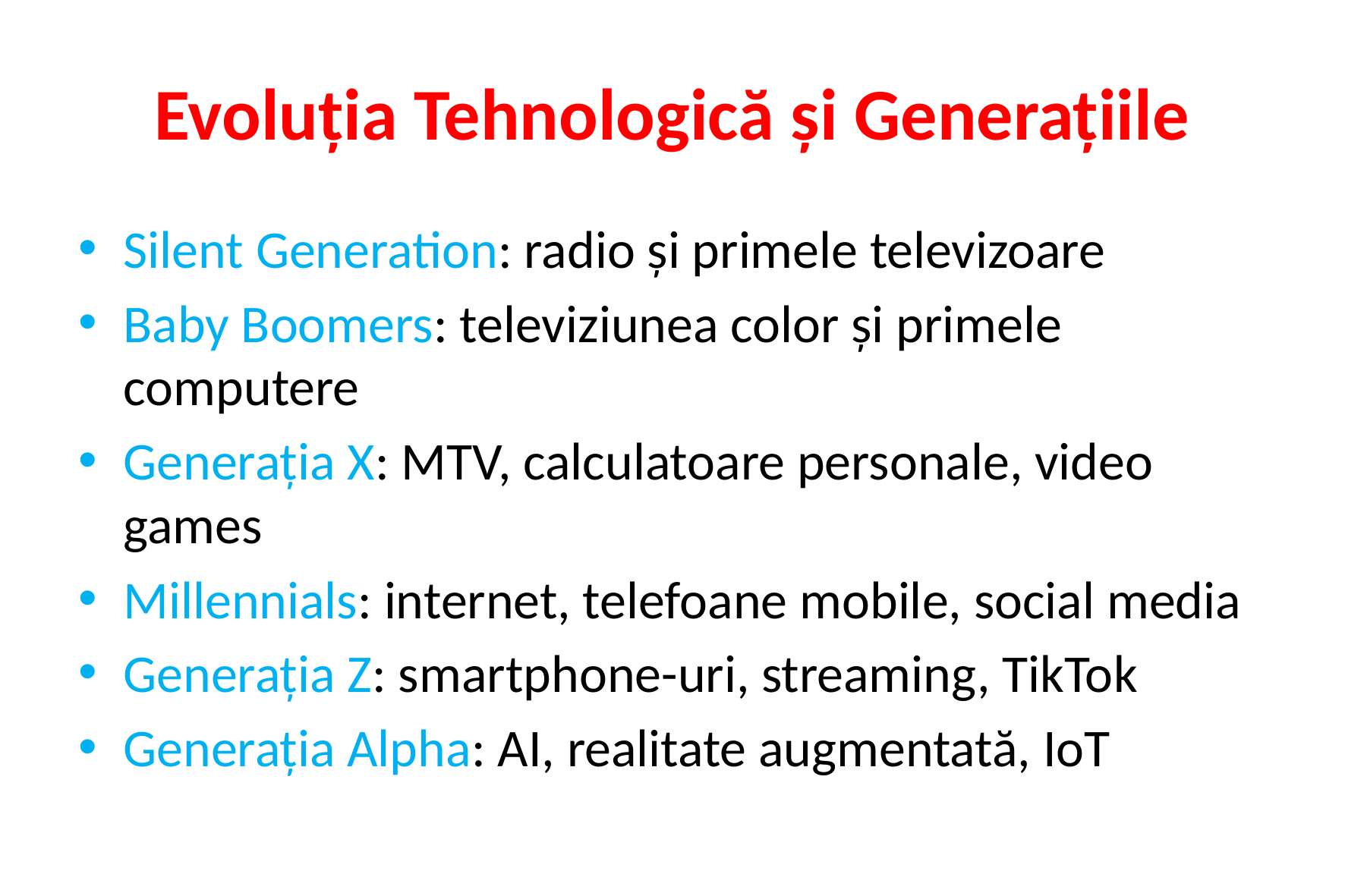

# Evoluția Tehnologică și Generațiile
Silent Generation: radio și primele televizoare
Baby Boomers: televiziunea color și primele computere
Generația X: MTV, calculatoare personale, video games
Millennials: internet, telefoane mobile, social media
Generația Z: smartphone-uri, streaming, TikTok
Generația Alpha: AI, realitate augmentată, IoT